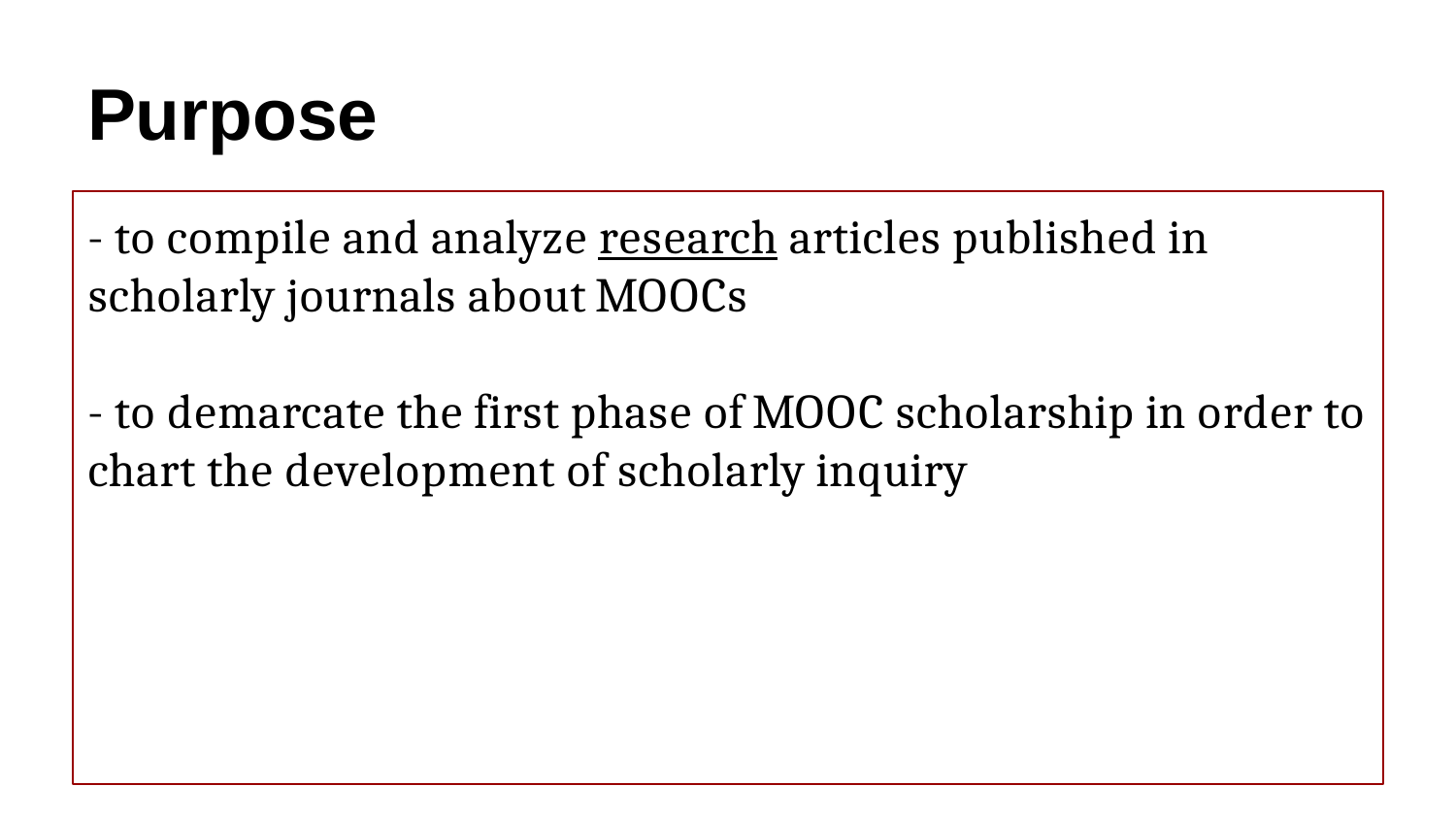

# Purpose
- to compile and analyze research articles published in scholarly journals about MOOCs

- to demarcate the first phase of MOOC scholarship in order to chart the development of scholarly inquiry